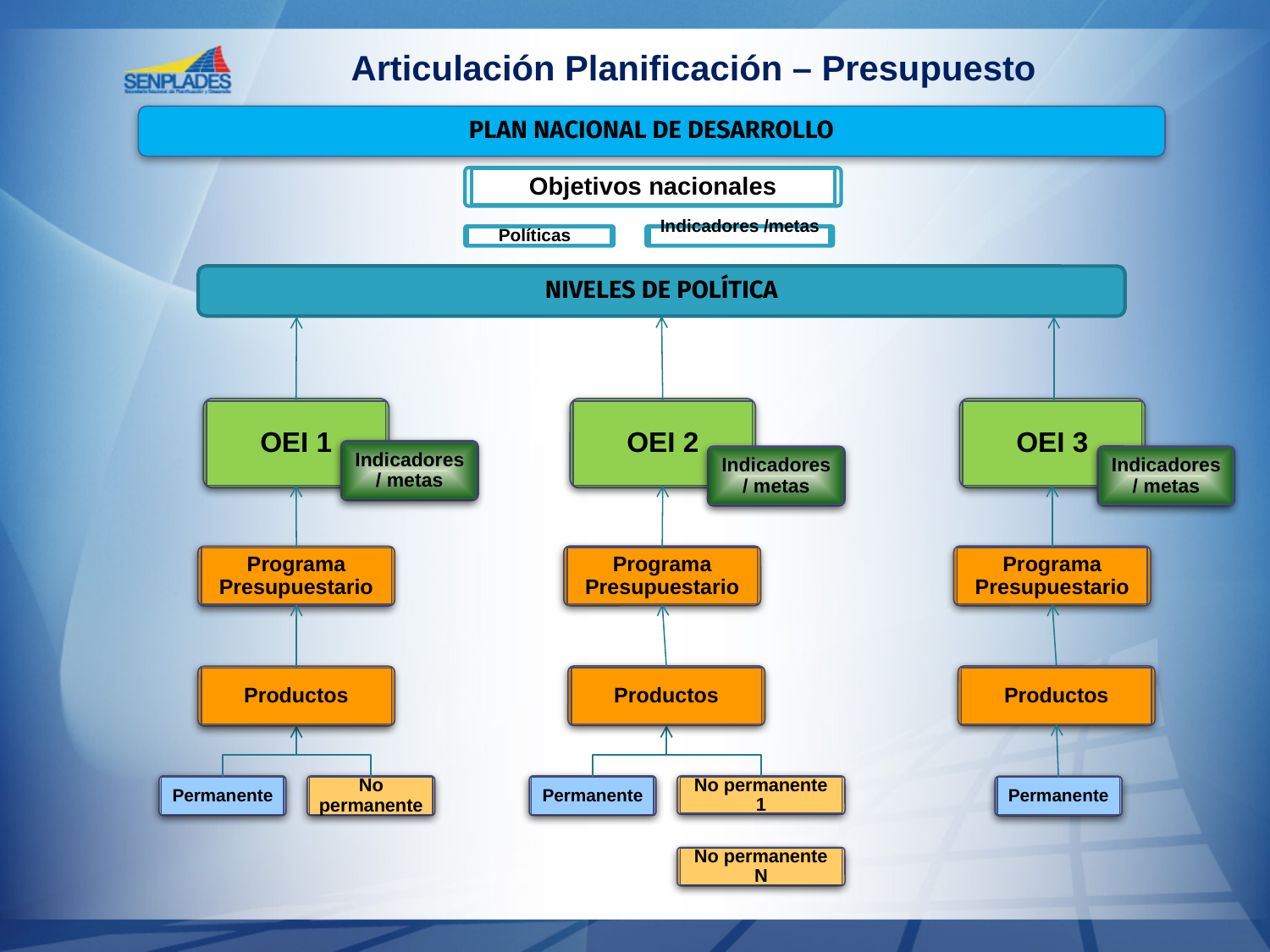

Articulación Planificación – Presupuesto
PLAN NACIONAL DE DESARROLLO

Objetivos nacionales

Políticas

Indicadores /metas
NIVELES DE POLÍTICA

OEI 1

OEI 2

OEI 3

Indicadores / metas

Indicadores / metas

Indicadores / metas

Programa Presupuestario

Programa Presupuestario

Programa Presupuestario

Productos

Productos

Productos

Permanente

No permanente

Permanente

No permanente 1

Permanente

No permanente N